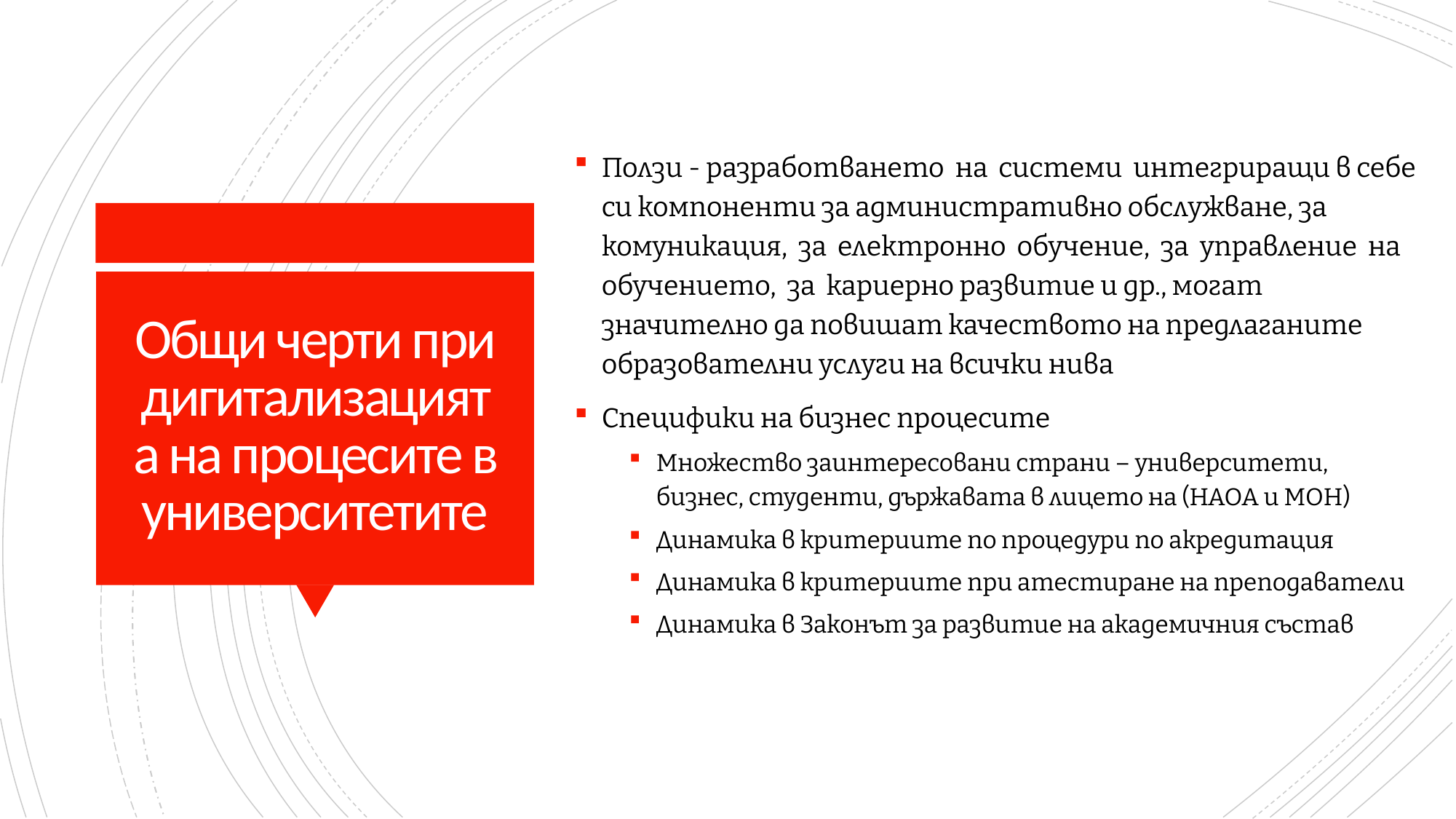

Ползи - разработването  на  системи  интегриращи в себе си компоненти за административно обслужване, за комуникация,  за  електронно  обучение,  за  управление  на  обучението,  за  кариерно развитие и др., могат значително да повишат качеството на предлаганите образователни услуги на всички нива
Специфики на бизнес процесите
Множество заинтересовани страни – университети, бизнес, студенти, държавата в лицето на (НАОА и МОН)
Динамика в критериите по процедури по акредитация
Динамика в критериите при атестиране на преподаватели
Динамика в Законът за развитие на академичния състав

# Общи черти при дигитализацията на процесите в университетите